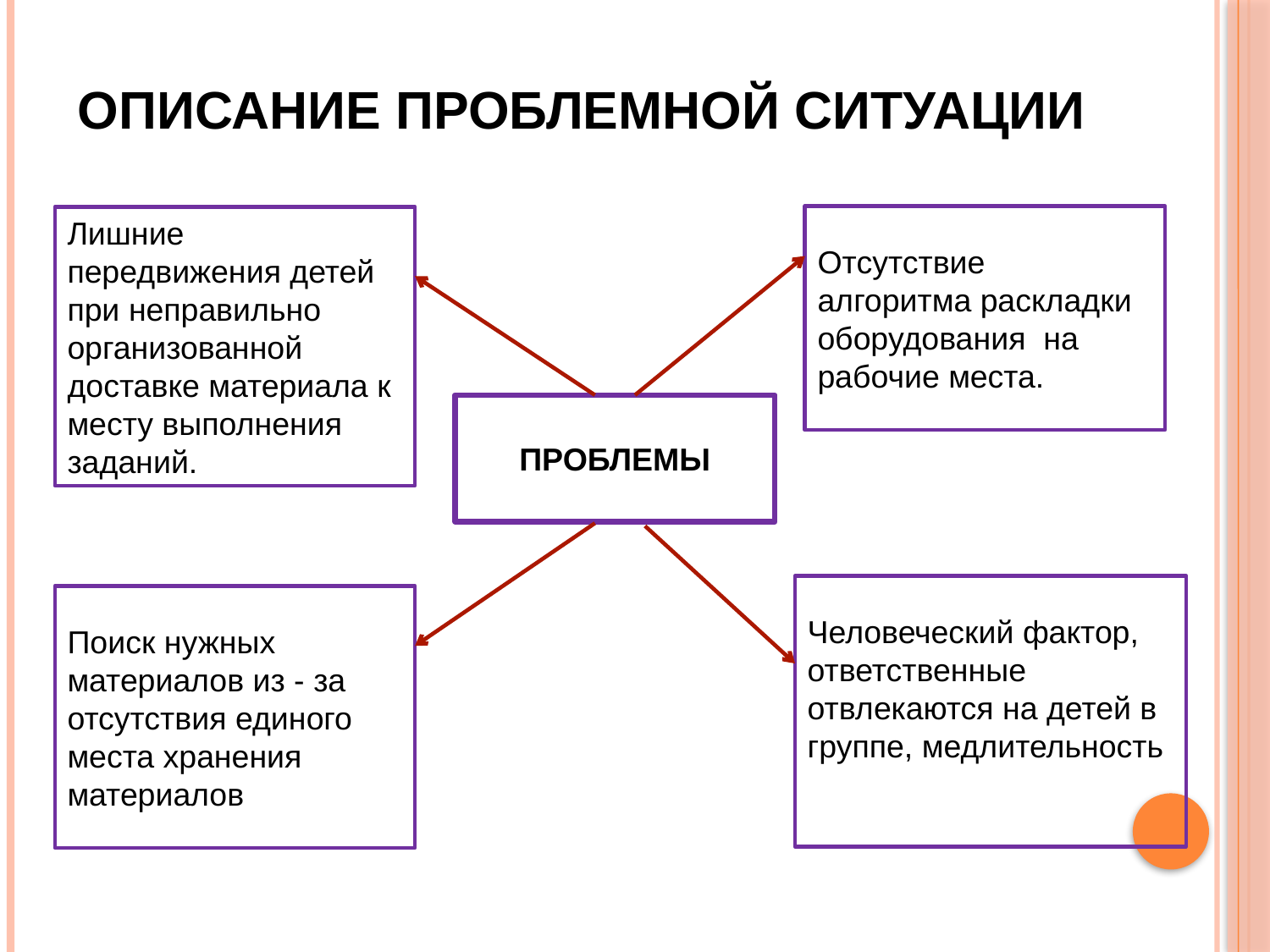

# Описание проблемной ситуации

Отсутствие  алгоритма раскладки оборудования  на рабочие места.

Лишние передвижения детей  при неправильно  организованной  доставке материала к месту выполнения заданий.

ПРОБЛЕМЫ

Человеческий фактор, ответственные отвлекаются на детей в группе, медлительность

Поиск нужных материалов из - за  отсутствия единого места хранения материалов